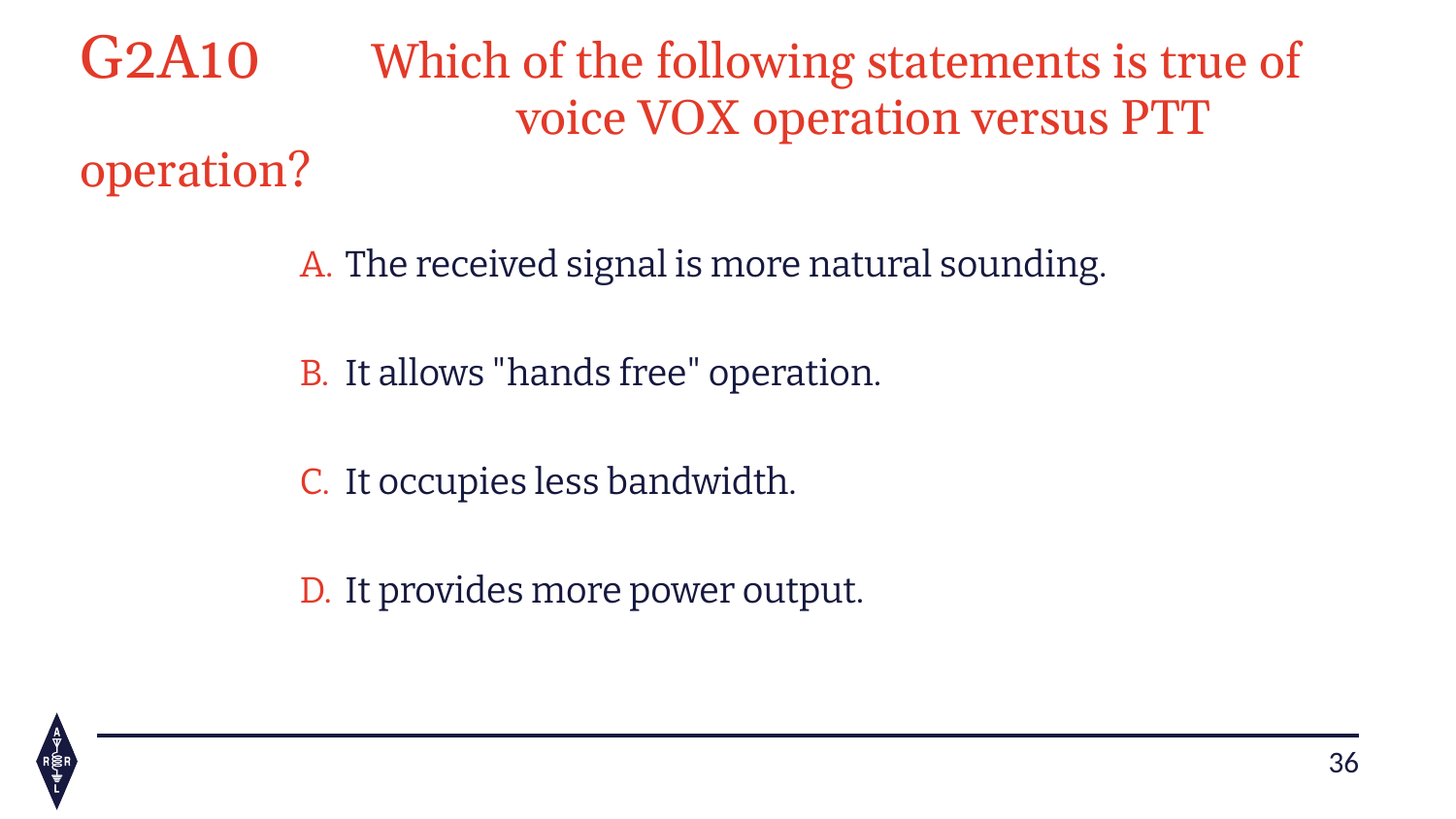

G2A10	Which of the following statements is true of 				voice VOX operation versus PTT operation?
The received signal is more natural sounding.

It allows "hands free" operation.

It occupies less bandwidth.

It provides more power output.
36